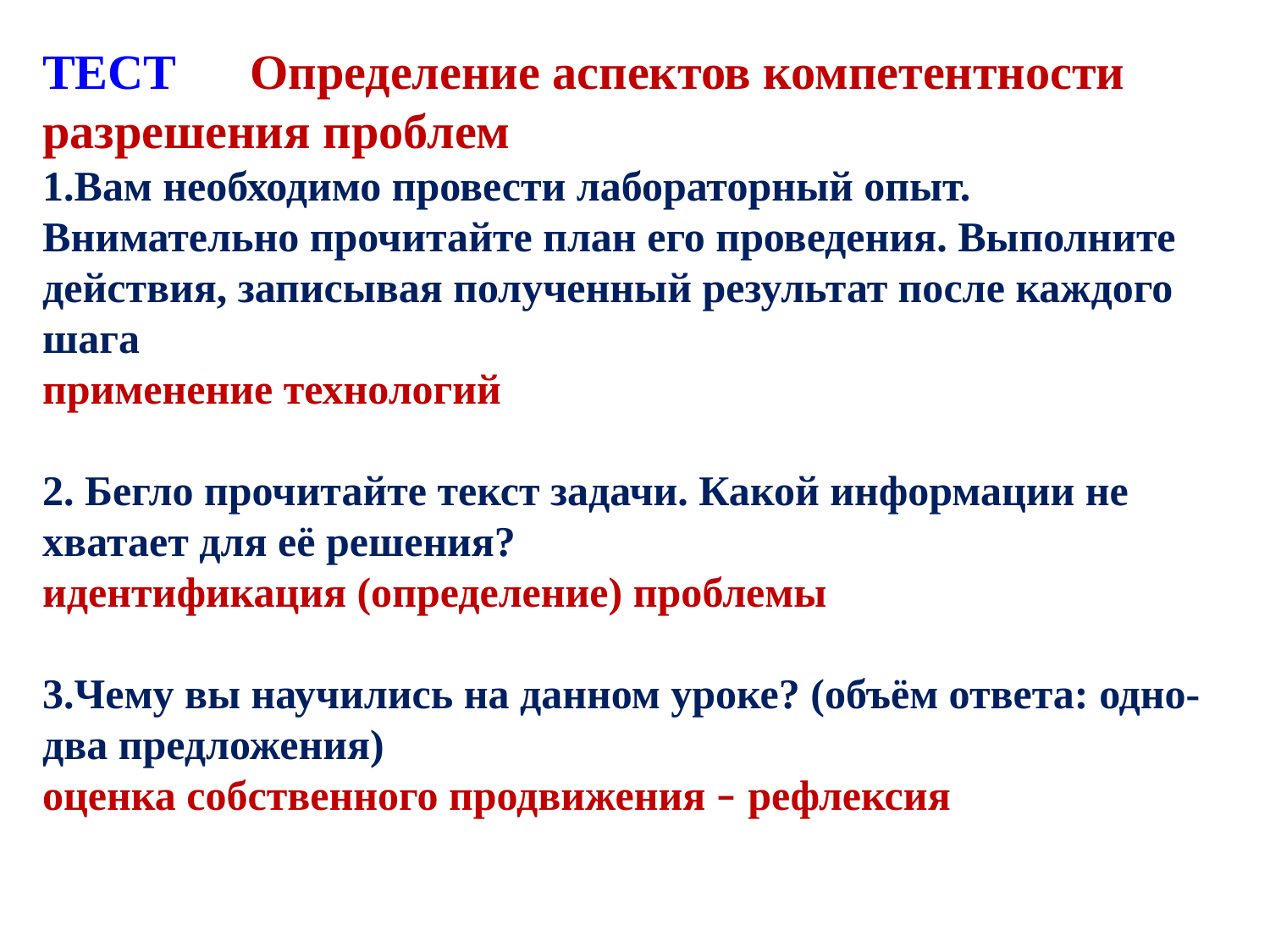

ТЕСТ      Определение аспектов компетентности разрешения проблем
1.Вам необходимо провести лабораторный опыт. Внимательно прочитайте план его проведения. Выполните действия, записывая полученный результат после каждого шага
применение технологий

2. Бегло прочитайте текст задачи. Какой информации не хватает для её решения?
идентификация (определение) проблемы

3.Чему вы научились на данном уроке? (объём ответа: одно-два предложения)
оценка собственного продвижения – рефлексия